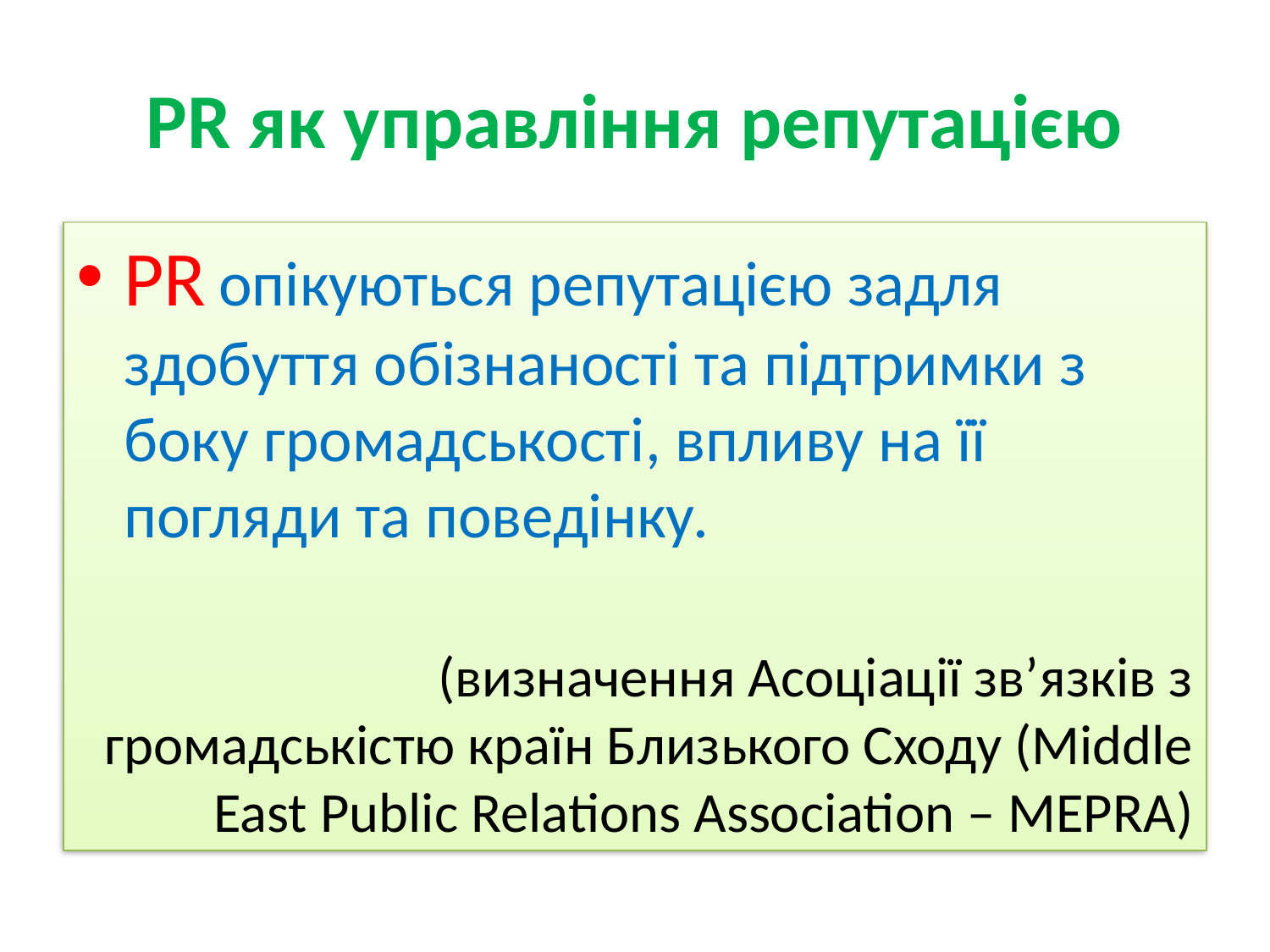

# PR як управління репутацією
PR опікуються репутацією задля здобуття обізнаності та підтримки з боку громадськості, впливу на її погляди та поведінку.

(визначення Асоціації зв’язків з громадськістю країн Близького Сходу (Middle East Public Relations Association – MEPRA)